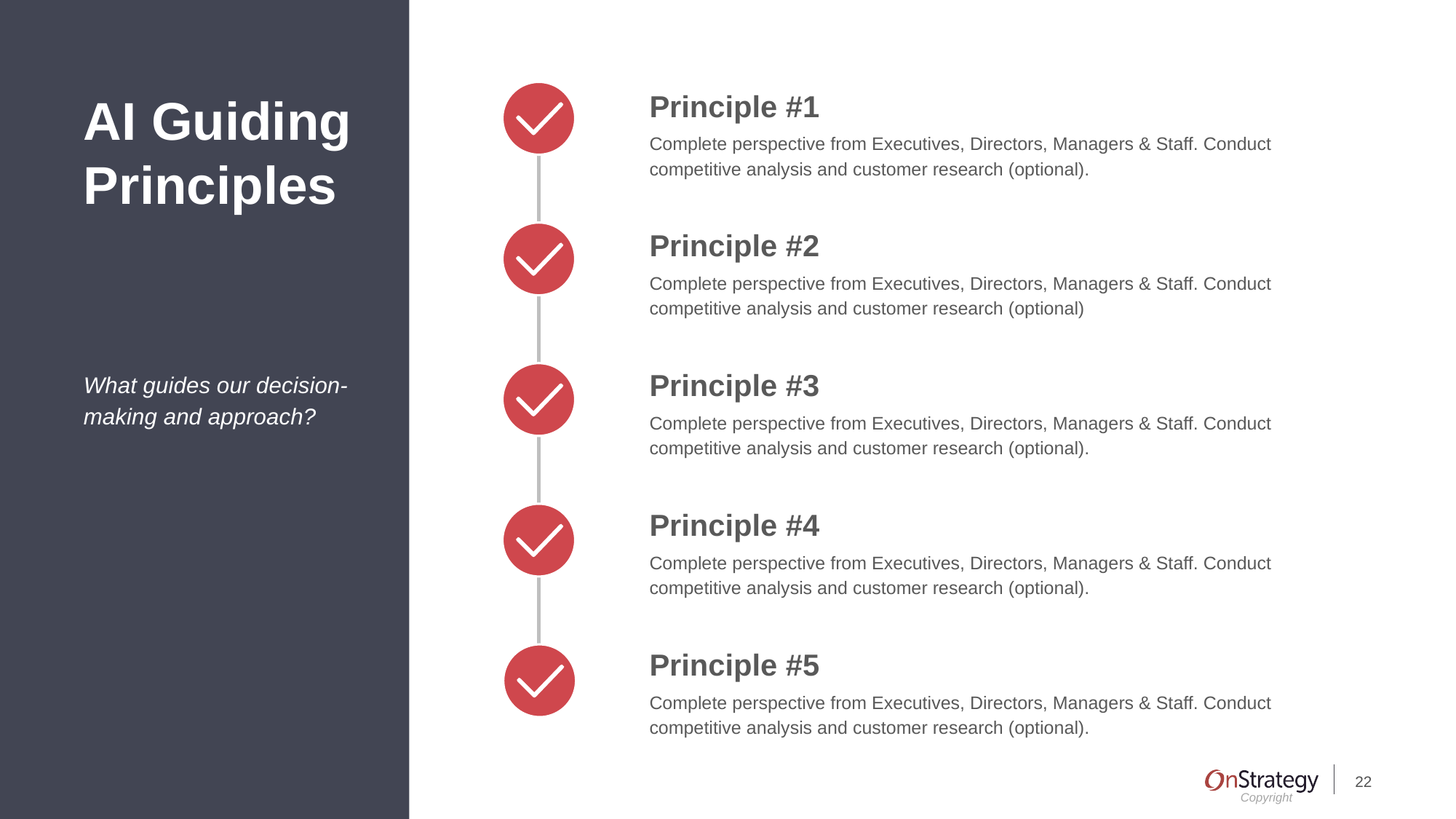

# AI Guiding Principles

Principle #1
Complete perspective from Executives, Directors, Managers & Staff. Conduct competitive analysis and customer research (optional).
Principle #2
Complete perspective from Executives, Directors, Managers & Staff. Conduct competitive analysis and customer research (optional)
Principle #3
Complete perspective from Executives, Directors, Managers & Staff. Conduct competitive analysis and customer research (optional).
Principle #4
Complete perspective from Executives, Directors, Managers & Staff. Conduct competitive analysis and customer research (optional).
Principle #5
Complete perspective from Executives, Directors, Managers & Staff. Conduct competitive analysis and customer research (optional).

What guides our decision-making and approach?

22